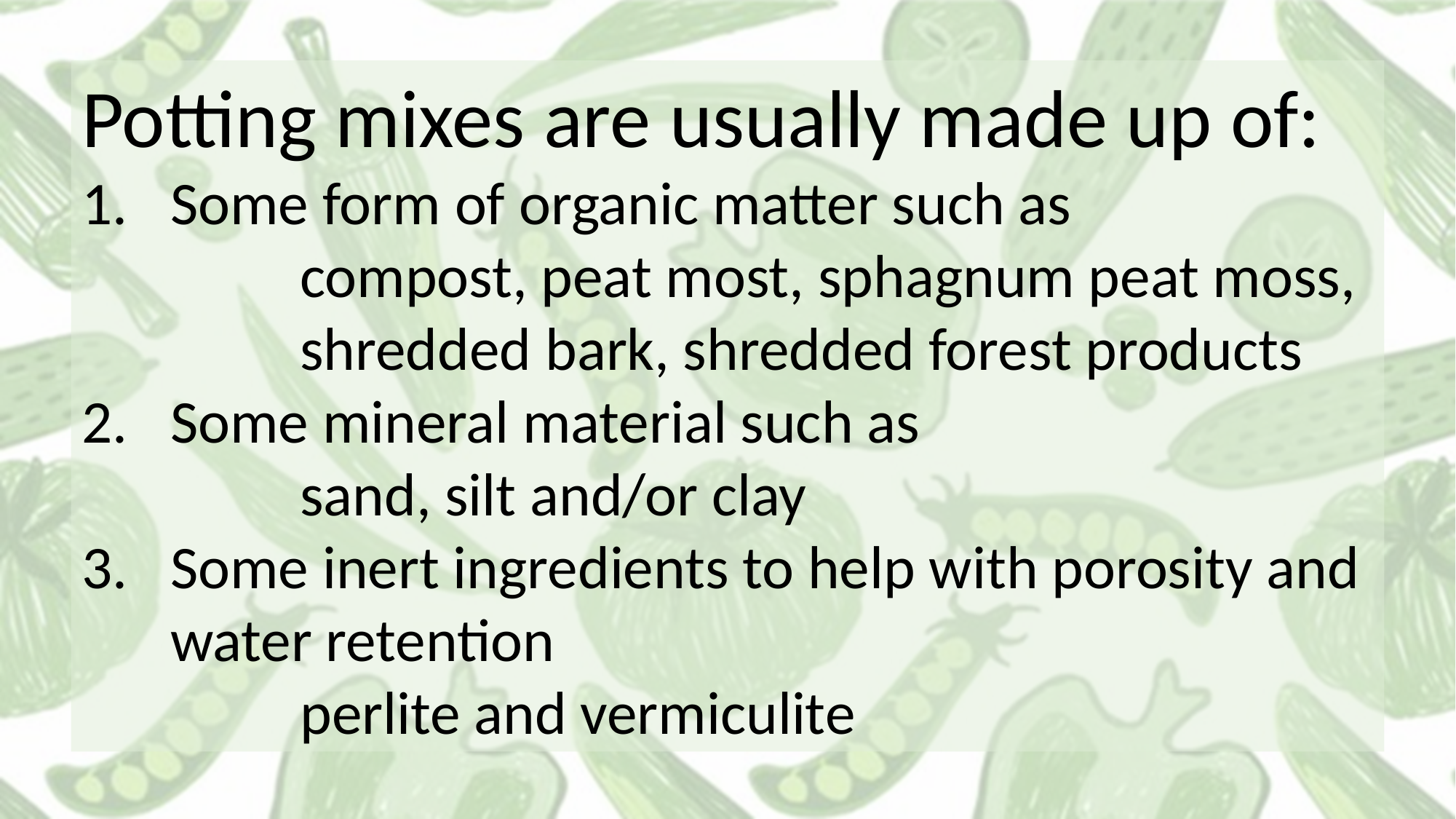

Potting mixes are usually made up of:
Some form of organic matter such as
		compost, peat most, sphagnum peat moss,
		shredded bark, shredded forest products
Some mineral material such as
	sand, silt and/or clay
Some inert ingredients to help with porosity and water retention
		perlite and vermiculite